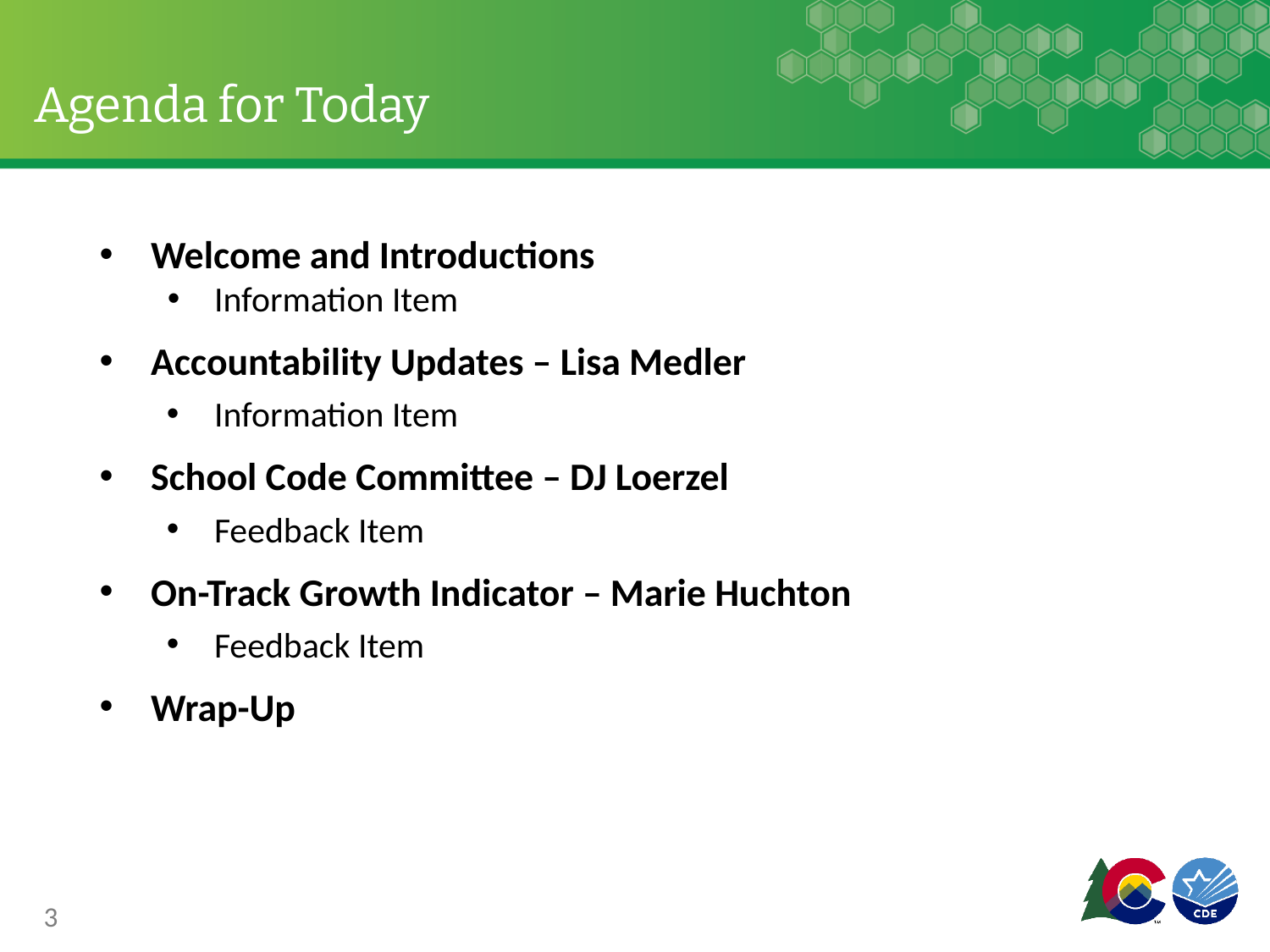

# Agenda for Today
Welcome and Introductions
Information Item
Accountability Updates – Lisa Medler
Information Item
School Code Committee – DJ Loerzel
Feedback Item
On-Track Growth Indicator – Marie Huchton
Feedback Item
Wrap-Up
3